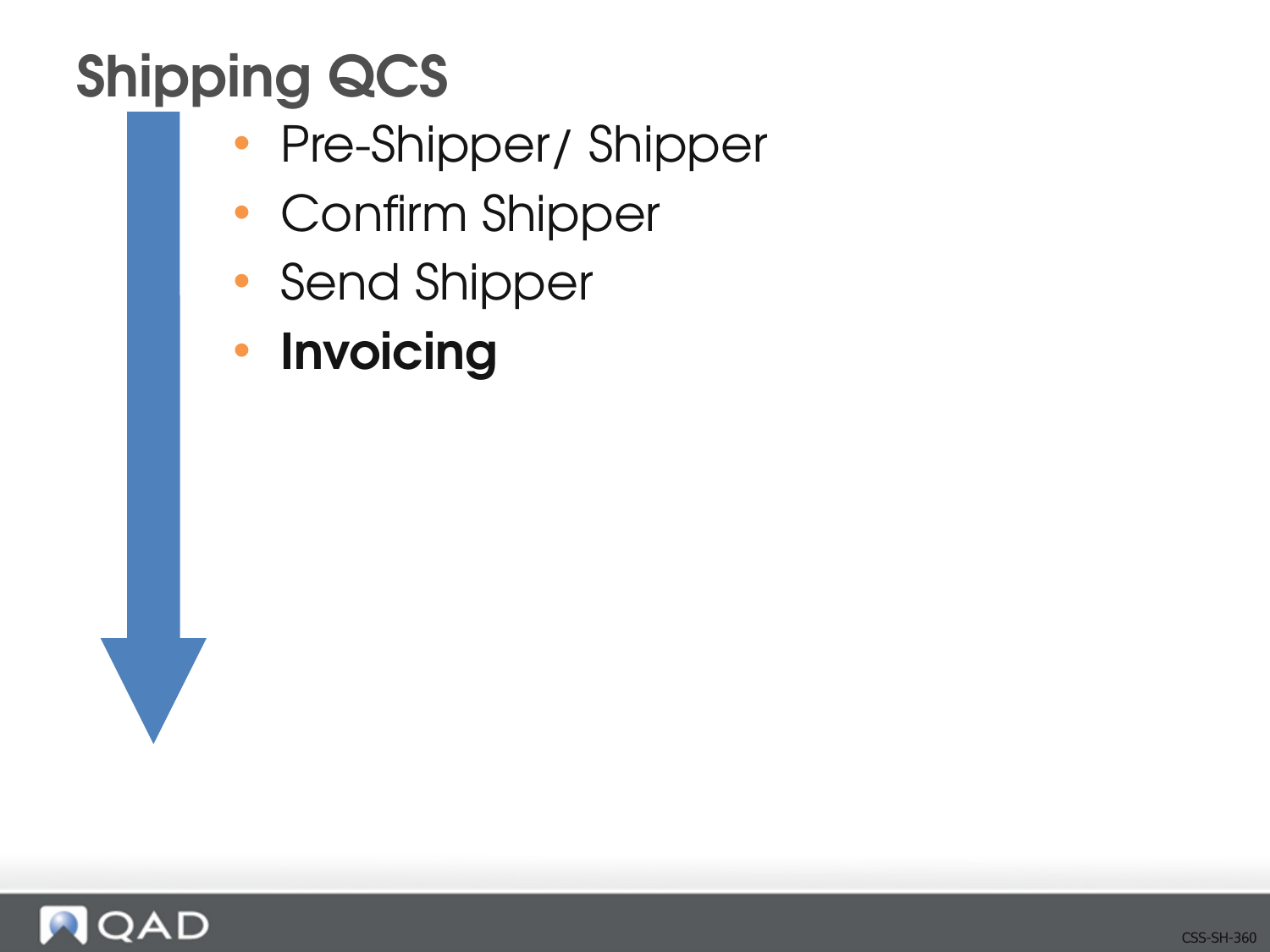

# Shipping QCS
Pre-Shipper/ Shipper
Confirm Shipper
Send Shipper
Invoicing

CSS-SH-360